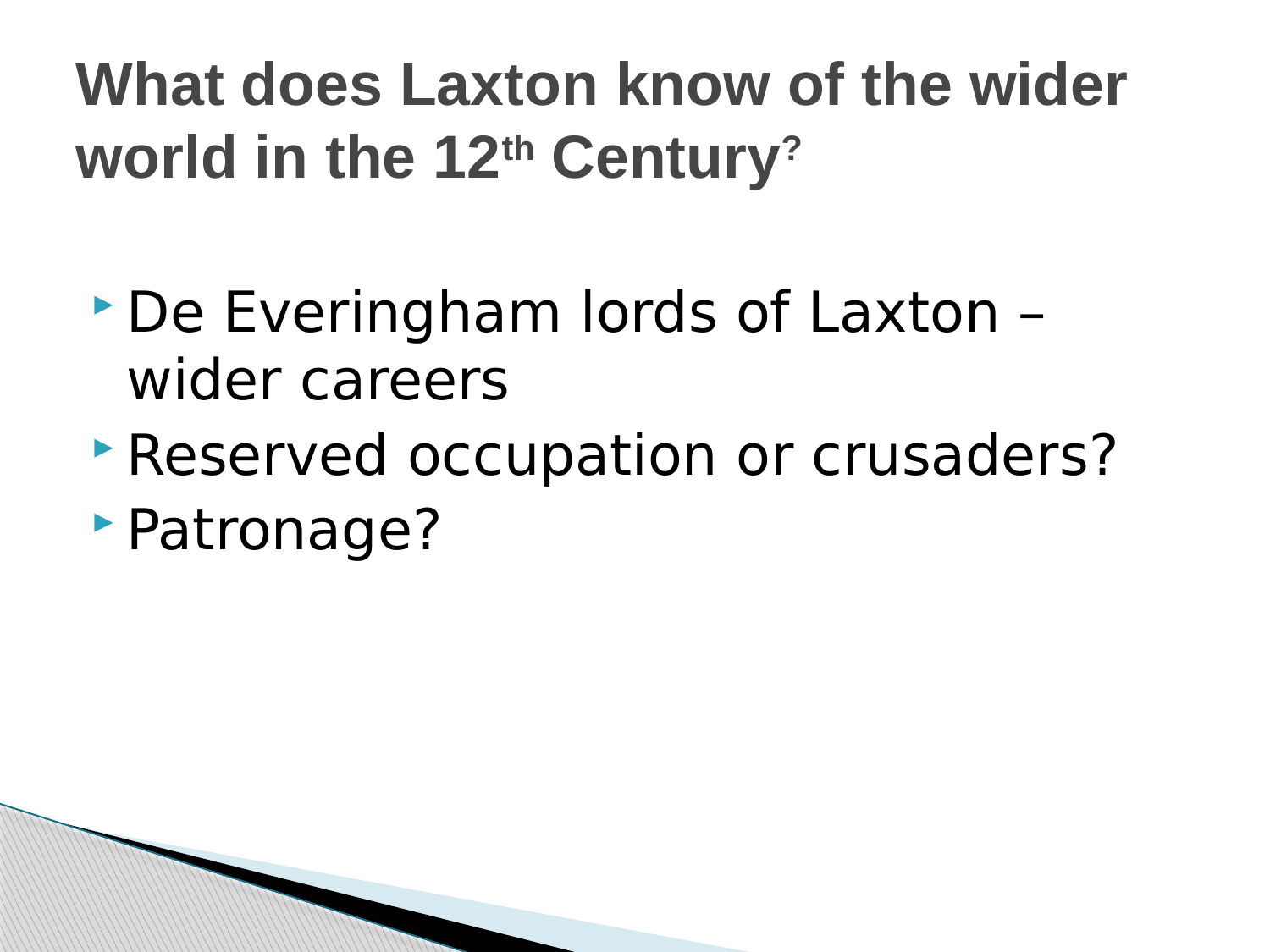

# What does Laxton know of the wider world in the 12th Century?

De Everingham lords of Laxton – wider careers
Reserved occupation or crusaders?
Patronage?